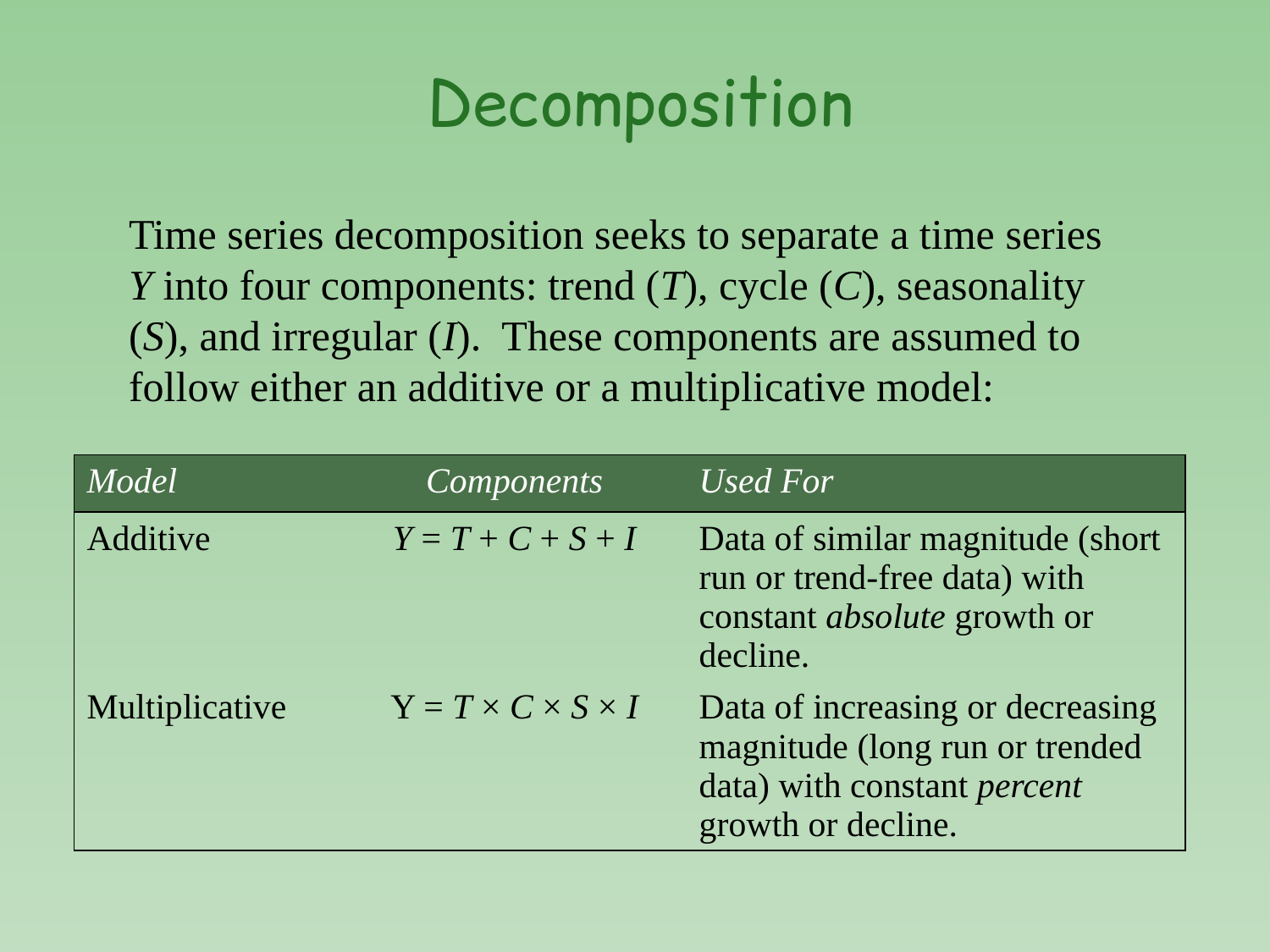

# Decomposition
Time series decomposition seeks to separate a time series Y into four components: trend (T), cycle (C), seasonality (S), and irregular (I).  These components are assumed to follow either an additive or a multiplicative model:
| Model | Components | Used For |
| --- | --- | --- |
| Additive | Y = T + C + S + I | Data of similar magnitude (short run or trend-free data) with constant absolute growth or decline. |
| Multiplicative | Y = T × C × S × I | Data of increasing or decreasing magnitude (long run or trended data) with constant percent growth or decline. |